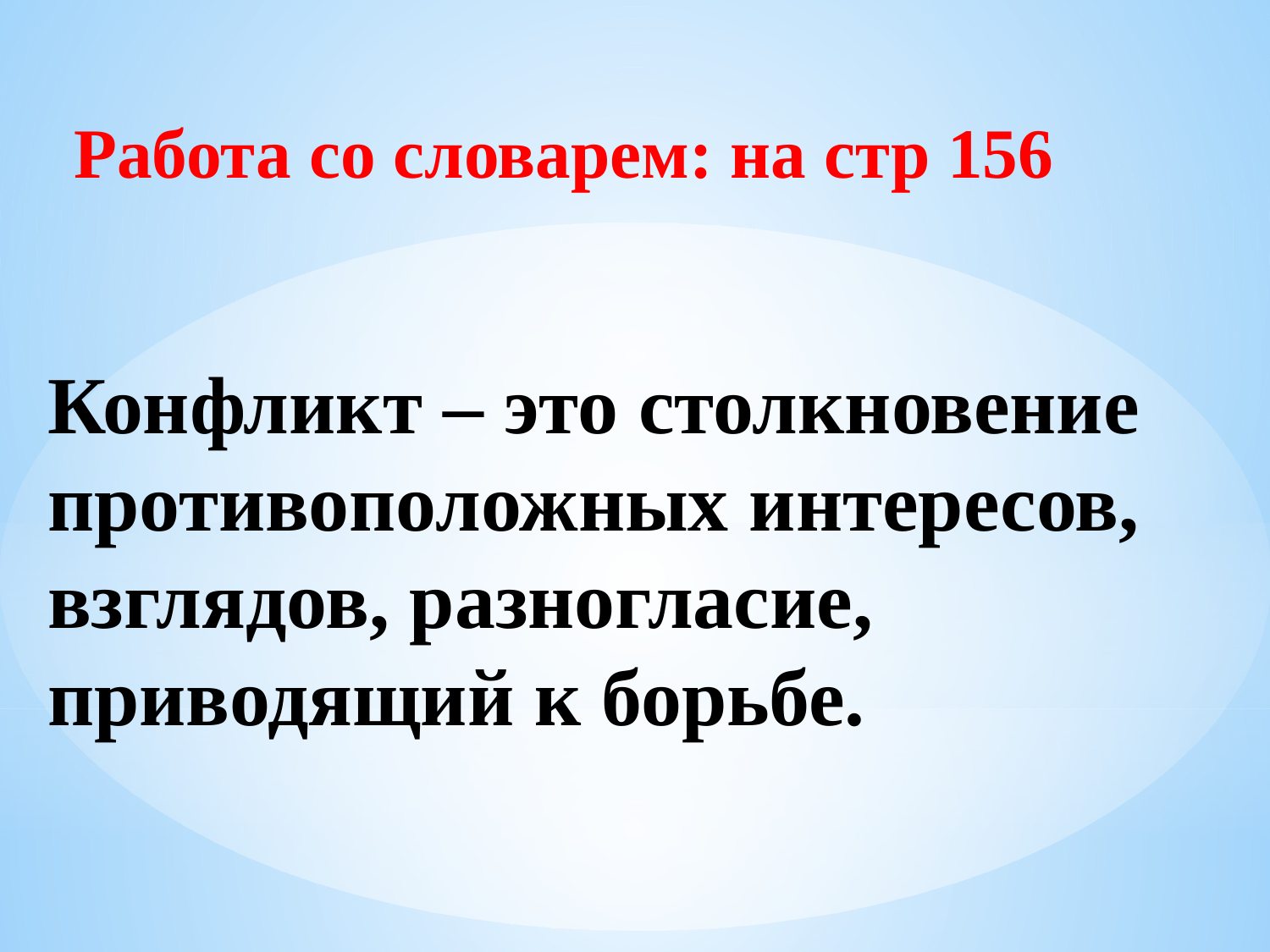

Работа со словарем: на стр 156
# Конфликт – это столкновение противоположных интересов, взглядов, разногласие, приводящий к борьбе.